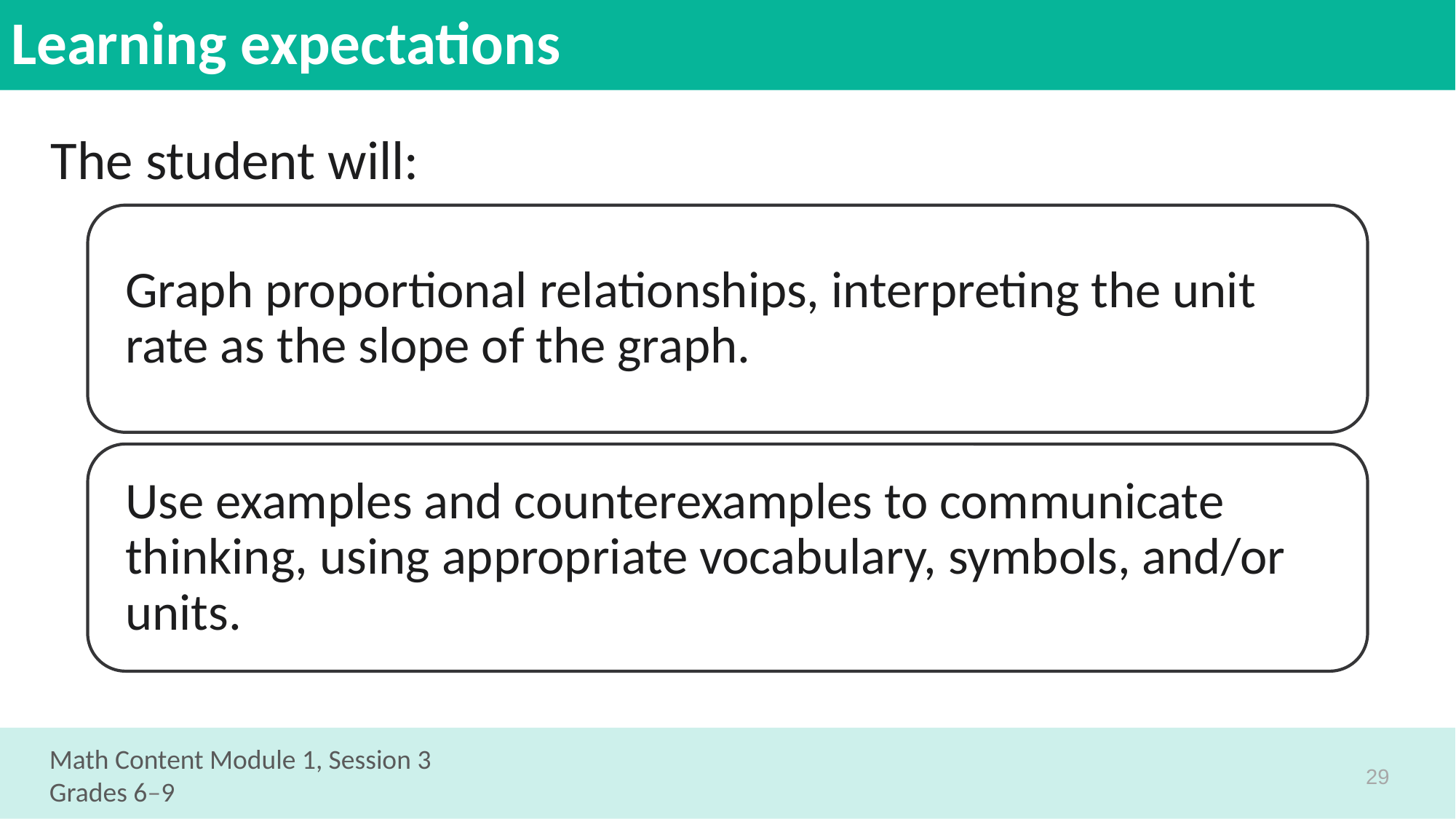

# Learning expectations
The student will:
Graph proportional relationships, interpreting the unit rate as the slope of the graph.
Use examples and counterexamples to communicate thinking, using appropriate vocabulary, symbols, and/or units.
Math Content Module 1, Session 3
Grades 6–9
29